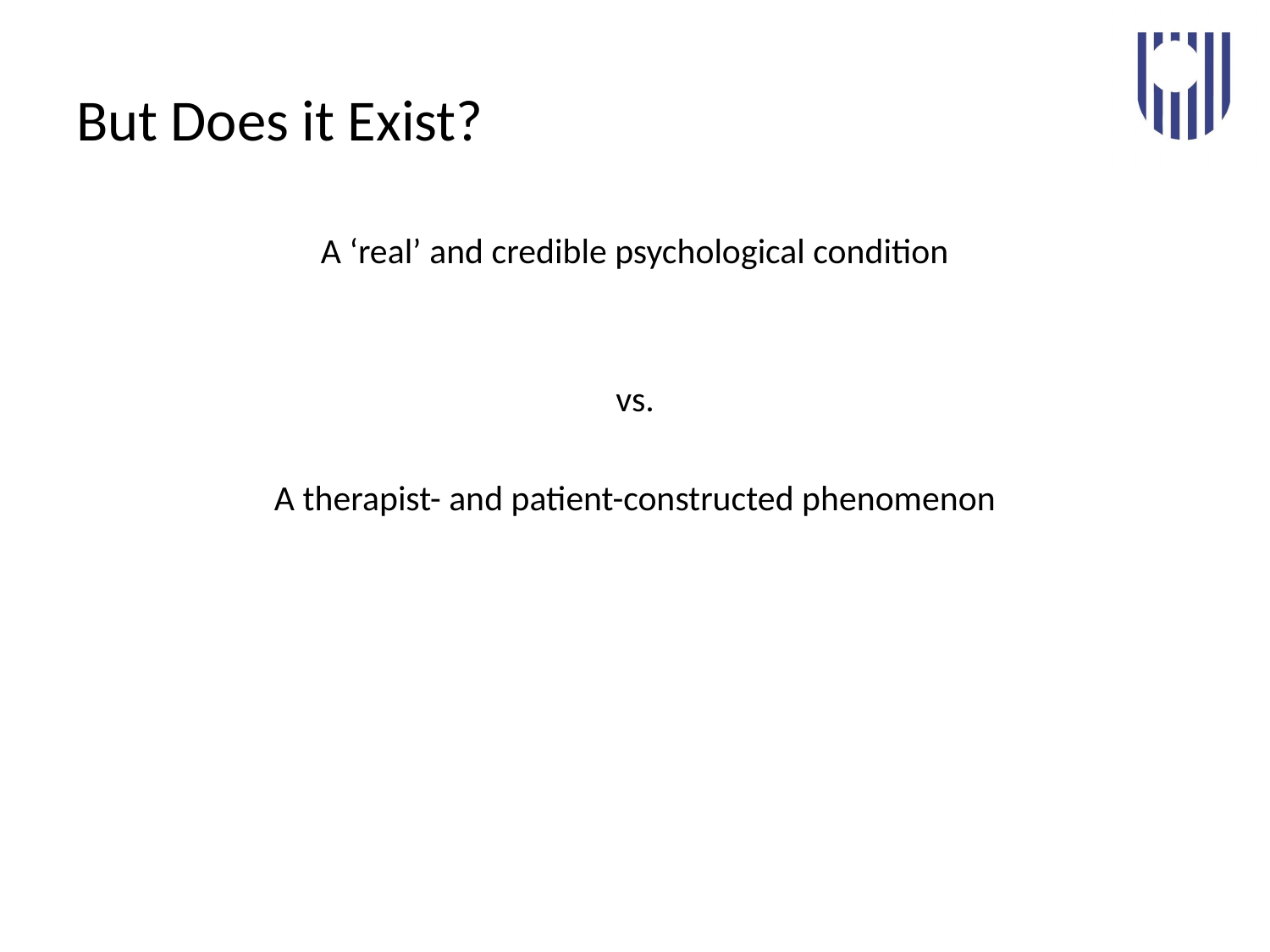

# But Does it Exist?
A ‘real’ and credible psychological condition

vs.

A therapist- and patient-constructed phenomenon